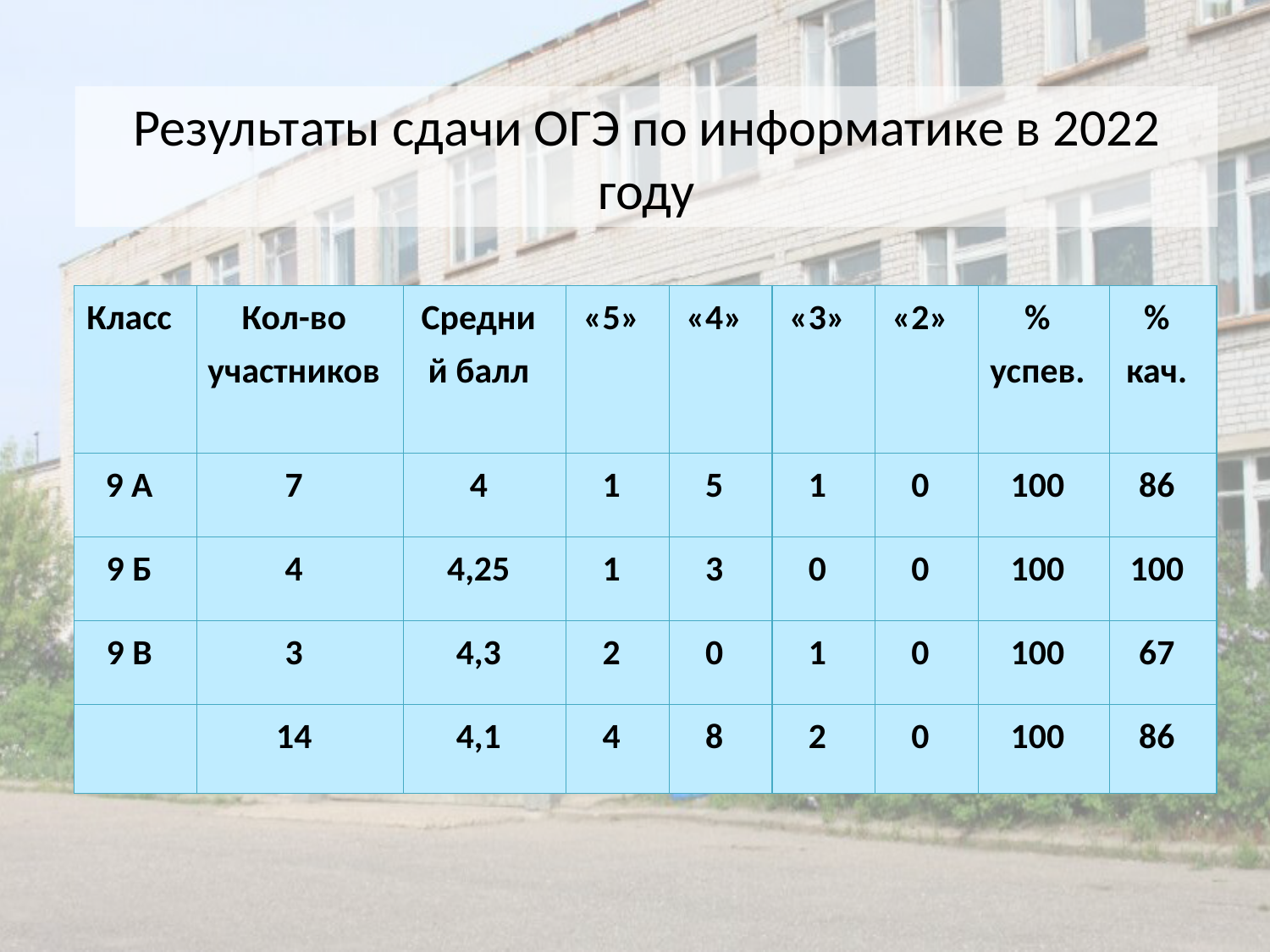

# Результаты сдачи ОГЭ по информатике в 2022 году
| Класс | Кол-во участников | Средний балл | «5» | «4» | «3» | «2» | % успев. | % кач. |
| --- | --- | --- | --- | --- | --- | --- | --- | --- |
| 9 А | 7 | 4 | 1 | 5 | 1 | 0 | 100 | 86 |
| 9 Б | 4 | 4,25 | 1 | 3 | 0 | 0 | 100 | 100 |
| 9 В | 3 | 4,3 | 2 | 0 | 1 | 0 | 100 | 67 |
|  | 14 | 4,1 | 4 | 8 | 2 | 0 | 100 | 86 |